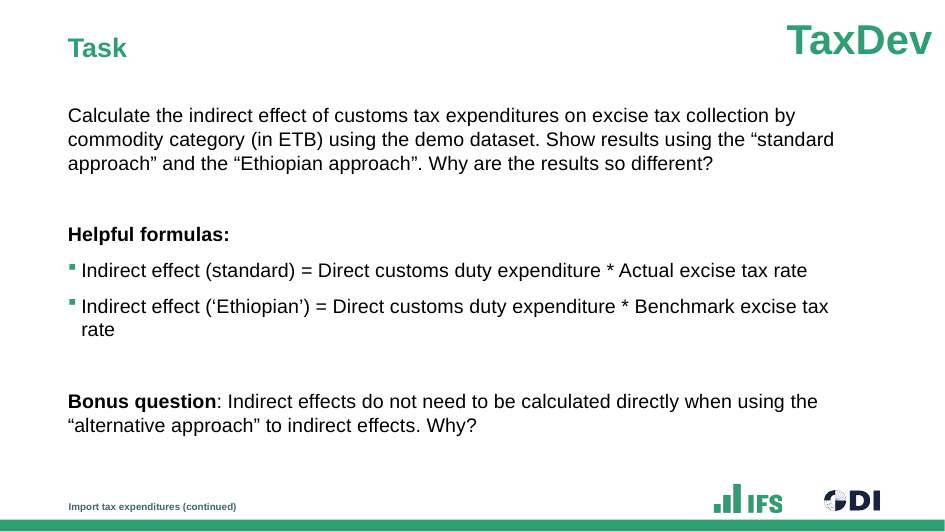

# Task
Calculate the indirect effect of customs tax expenditures on excise tax collection by commodity category (in ETB) using the demo dataset. Show results using the “standard approach” and the “Ethiopian approach”. Why are the results so different?

Helpful formulas:
Indirect effect (standard) = Direct customs duty expenditure * Actual excise tax rate
Indirect effect (‘Ethiopian’) = Direct customs duty expenditure * Benchmark excise tax rate

Bonus question: Indirect effects do not need to be calculated directly when using the “alternative approach” to indirect effects. Why?

Import tax expenditures (continued)